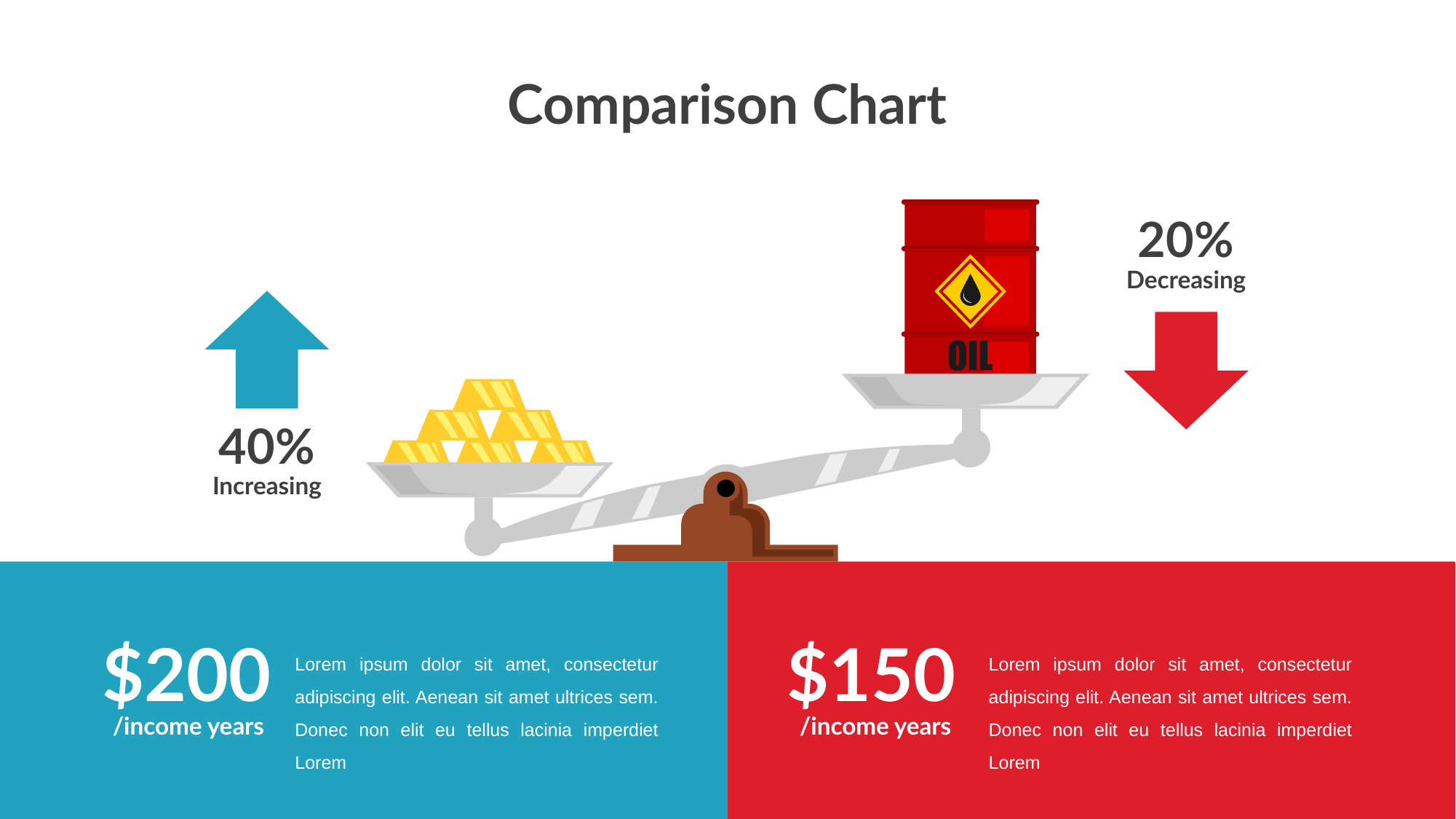

# Comparison Chart

20%
Decreasing

40%
Increasing

$200
$150
Lorem ipsum dolor sit amet, consectetur adipiscing elit. Aenean sit amet ultrices sem. Donec non elit eu tellus lacinia imperdiet Lorem
Lorem ipsum dolor sit amet, consectetur adipiscing elit. Aenean sit amet ultrices sem. Donec non elit eu tellus lacinia imperdiet Lorem
/income years
/income years